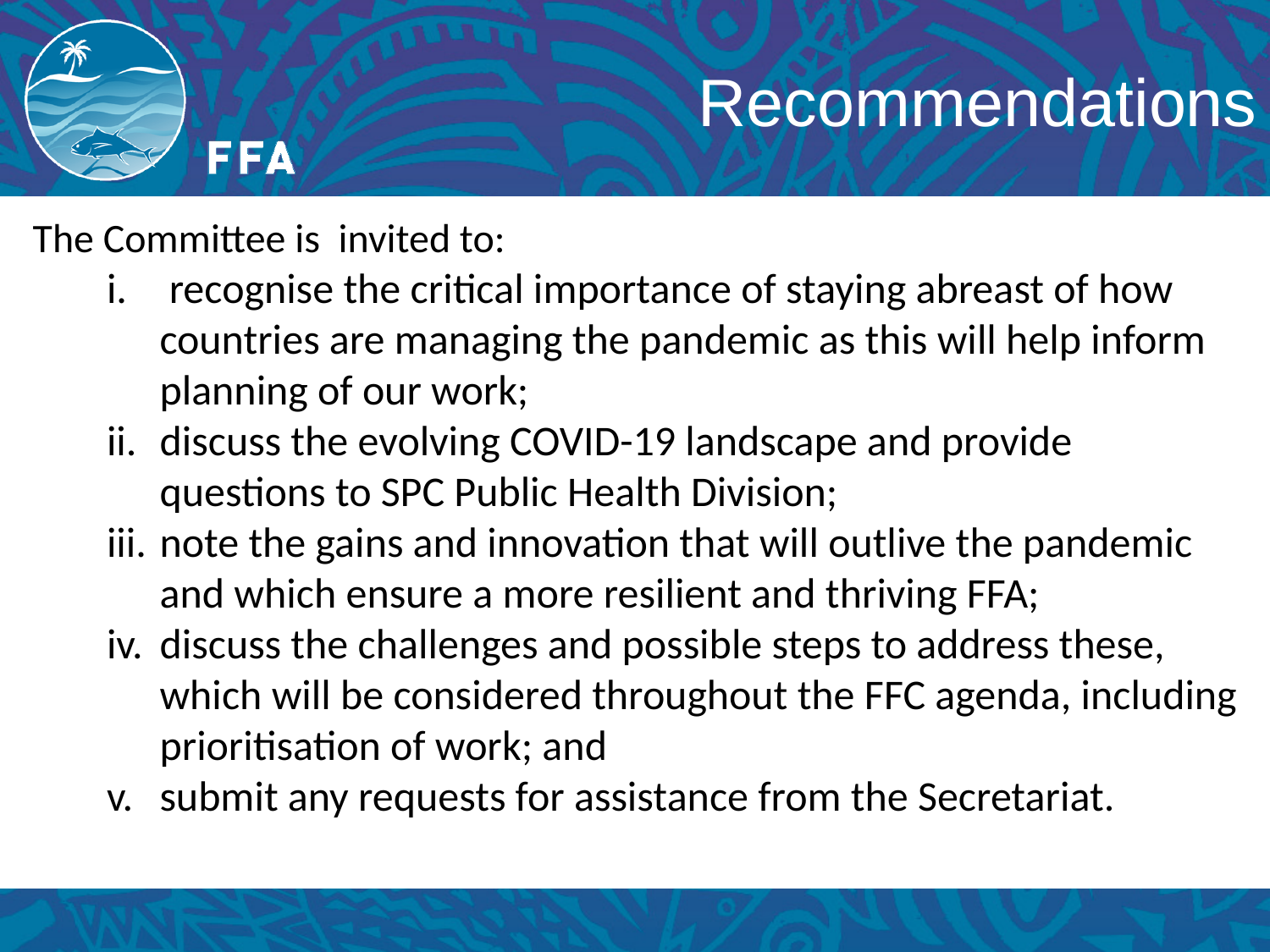

# Recommendations
The Committee is  invited to:
 recognise the critical importance of staying abreast of how countries are managing the pandemic as this will help inform planning of our work;
discuss the evolving COVID-19 landscape and provide questions to SPC Public Health Division;
note the gains and innovation that will outlive the pandemic and which ensure a more resilient and thriving FFA;
discuss the challenges and possible steps to address these, which will be considered throughout the FFC agenda, including prioritisation of work; and
submit any requests for assistance from the Secretariat.